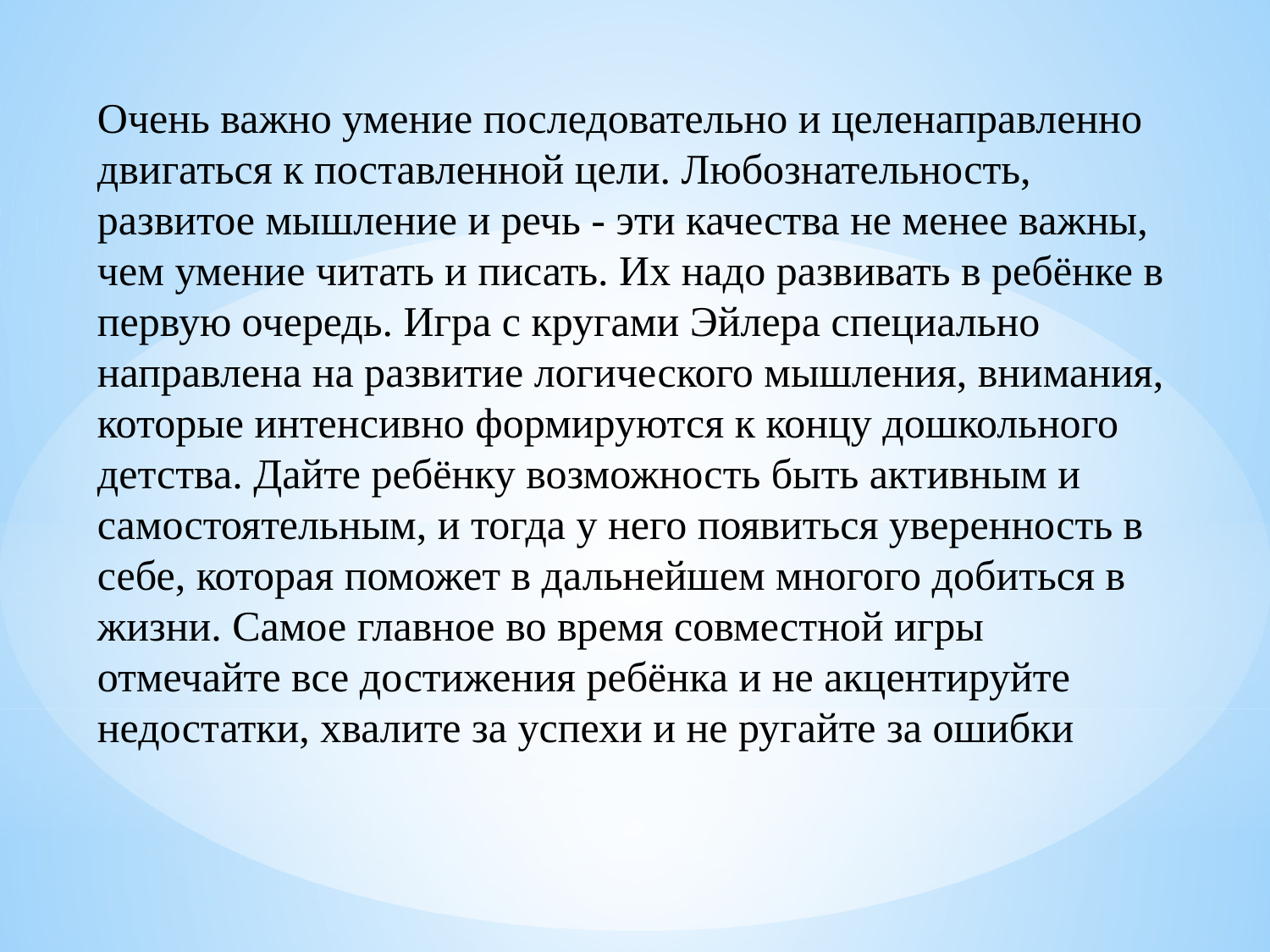

Очень важно умение последовательно и целенаправленно двигаться к поставленной цели. Любознательность, развитое мышление и речь - эти качества не менее важны, чем умение читать и писать. Их надо развивать в ребёнке в первую очередь. Игра с кругами Эйлера специально направлена на развитие логического мышления, внимания, которые интенсивно формируются к концу дошкольного детства. Дайте ребёнку возможность быть активным и самостоятельным, и тогда у него появиться уверенность в себе, которая поможет в дальнейшем многого добиться в жизни. Самое главное во время совместной игры отмечайте все достижения ребёнка и не акцентируйте недостатки, хвалите за успехи и не ругайте за ошибки